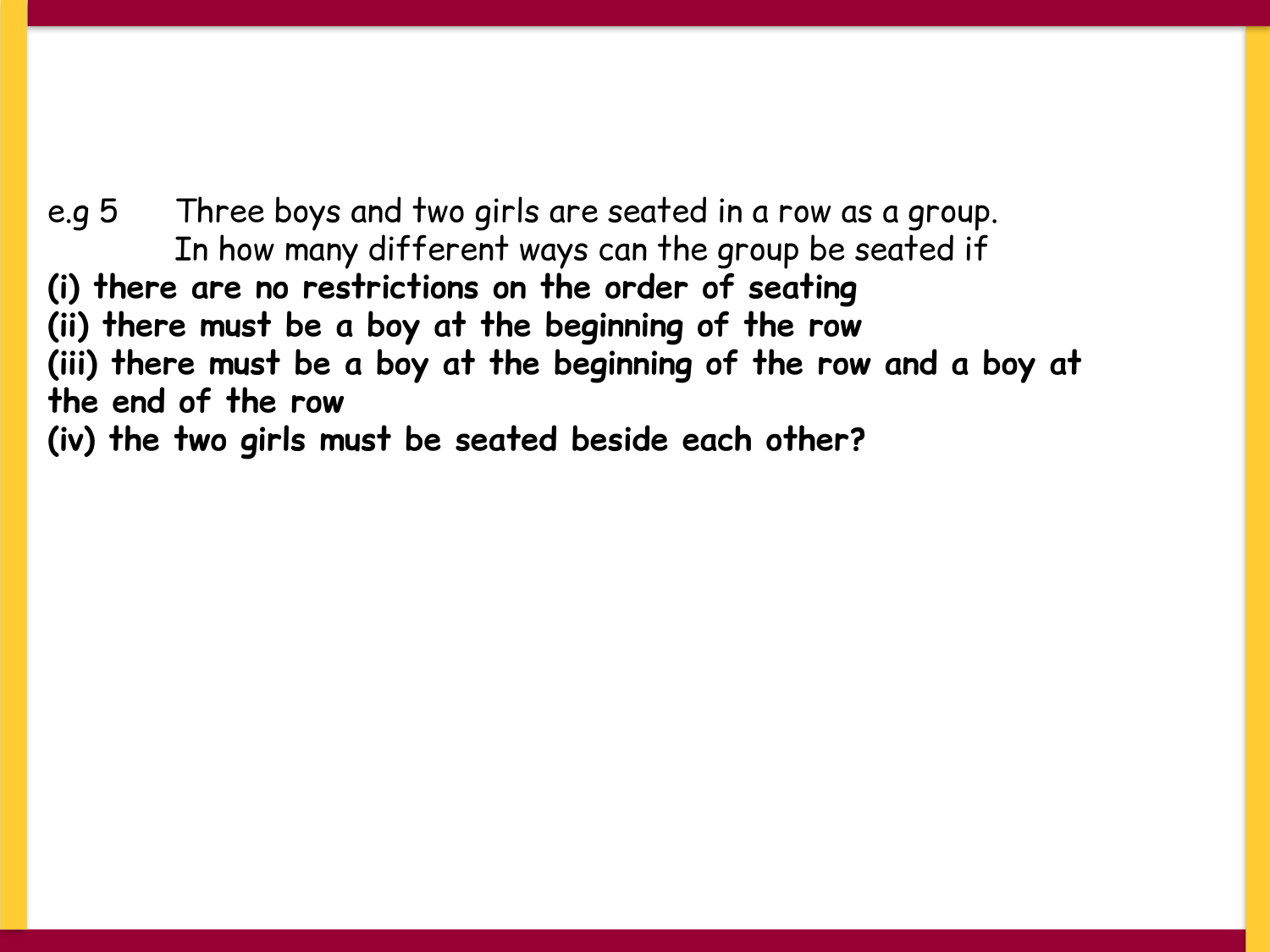

e.g 5	Three boys and two girls are seated in a row as a group.
	In how many different ways can the group be seated if
(i) there are no restrictions on the order of seating
(ii) there must be a boy at the beginning of the row
(iii) there must be a boy at the beginning of the row and a boy at the end of the row
(iv) the two girls must be seated beside each other?